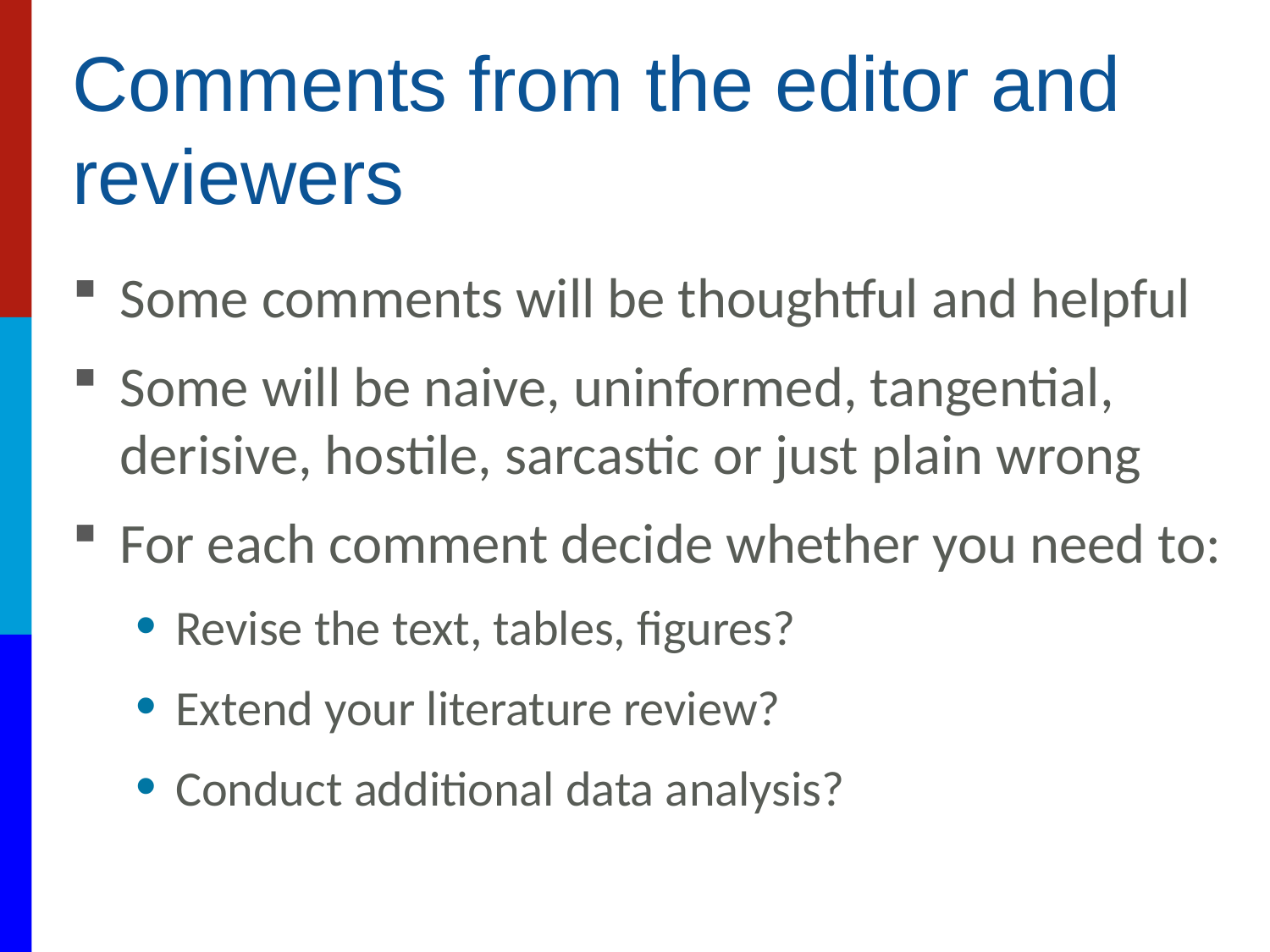

# Comments from the editor and reviewers
Some comments will be thoughtful and helpful
Some will be naive, uninformed, tangential, derisive, hostile, sarcastic or just plain wrong
For each comment decide whether you need to:
Revise the text, tables, figures?
Extend your literature review?
Conduct additional data analysis?